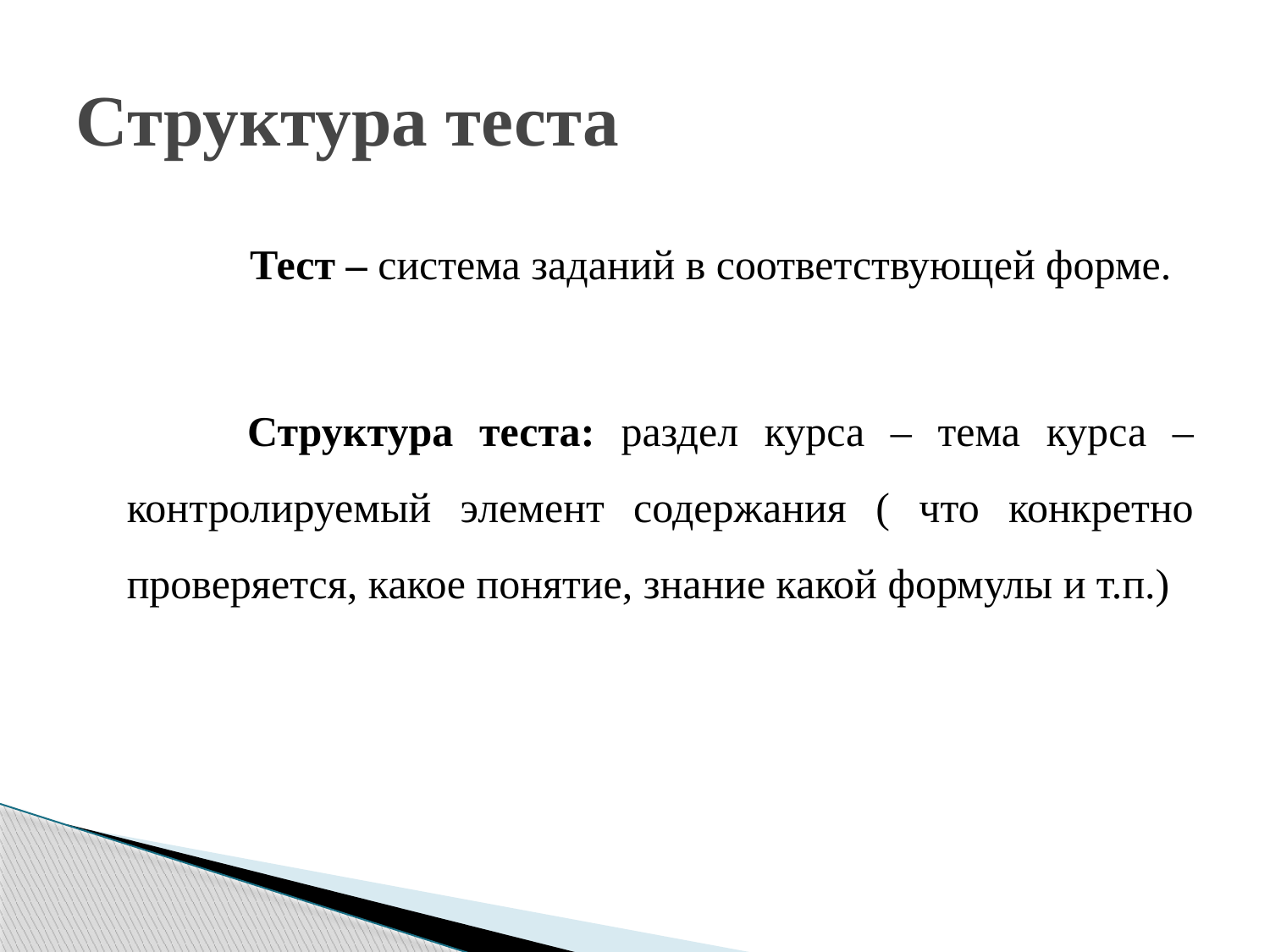

# Структура теста
               Тест – система заданий в соответствующей форме.

      Структура теста: раздел курса – тема курса – контролируемый элемент содержания ( что конкретно проверяется, какое понятие, знание какой формулы и т.п.)